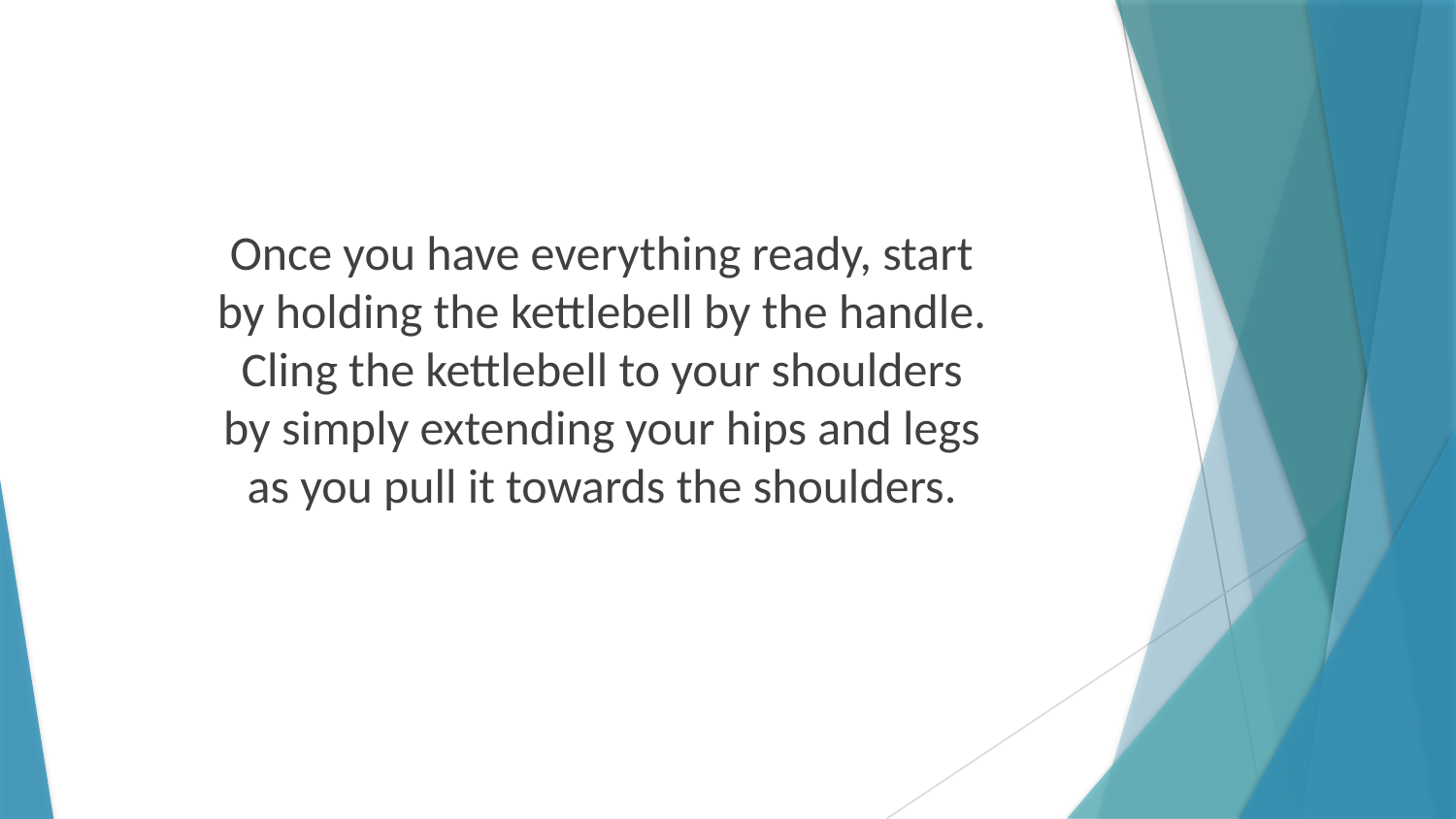

Once you have everything ready, start by holding the kettlebell by the handle. Cling the kettlebell to your shoulders by simply extending your hips and legs as you pull it towards the shoulders.